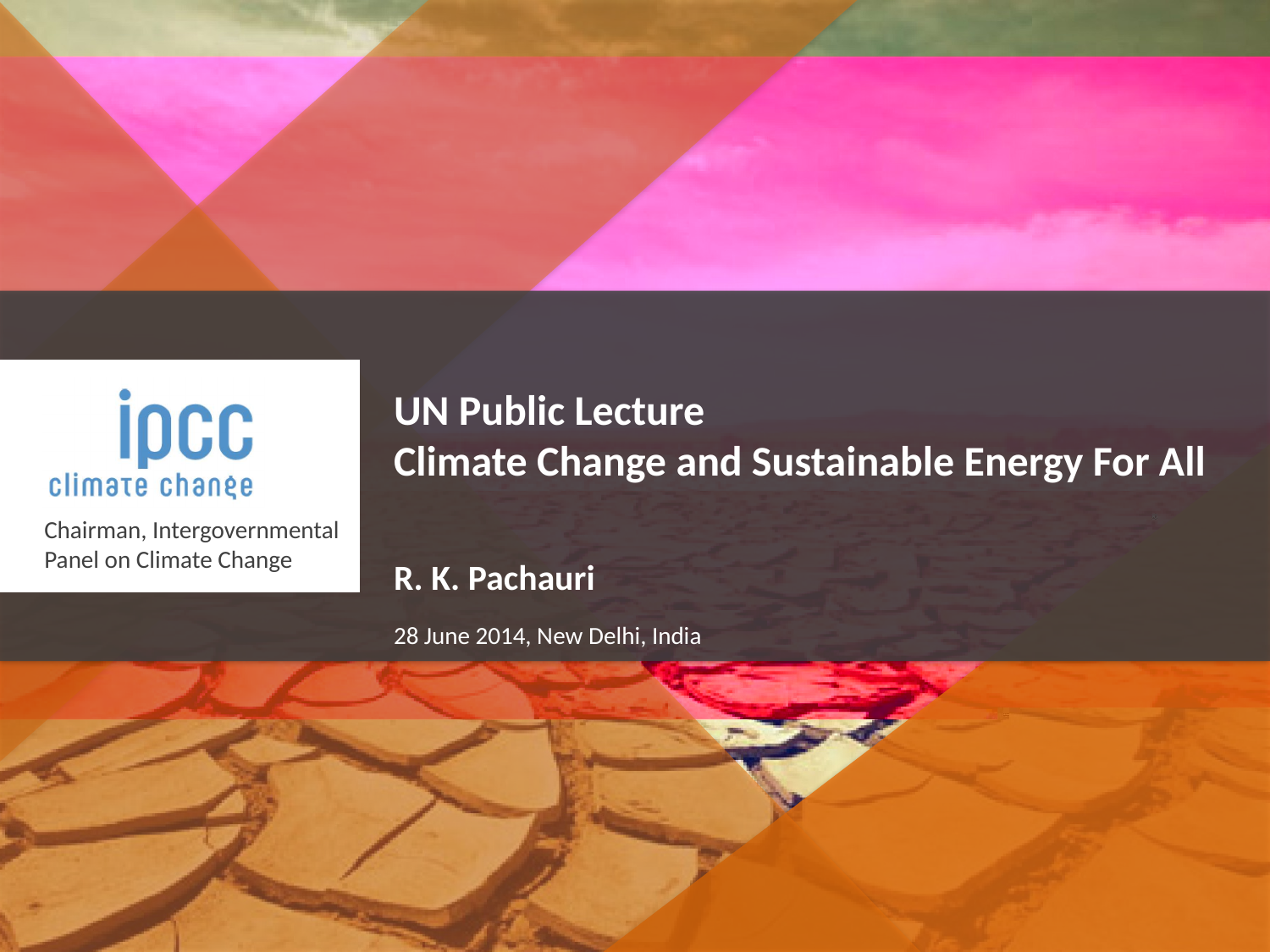

UN Public Lecture
Climate Change and Sustainable Energy For All
R. K. Pachauri
28 June 2014, New Delhi, India